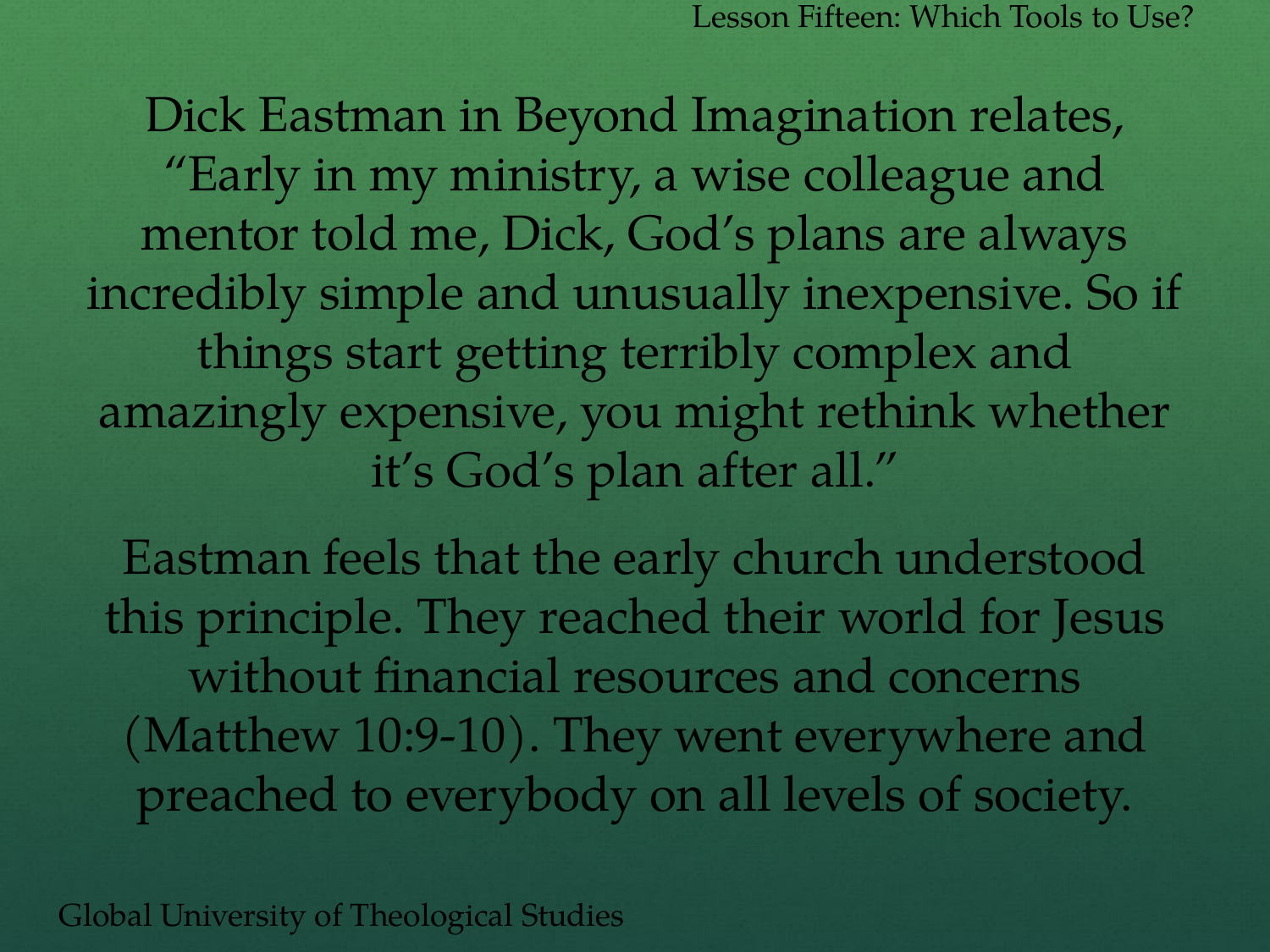

Lesson Fifteen: Which Tools to Use?

Dick Eastman in Beyond Imagination relates, “Early in my ministry, a wise colleague and mentor told me, Dick, God’s plans are always incredibly simple and unusually inexpensive. So if things start getting terribly complex and amazingly expensive, you might rethink whether it’s God’s plan after all.”
Eastman feels that the early church understood this principle. They reached their world for Jesus without financial resources and concerns (Matthew 10:9-10). They went everywhere and preached to everybody on all levels of society.
Global University of Theological Studies